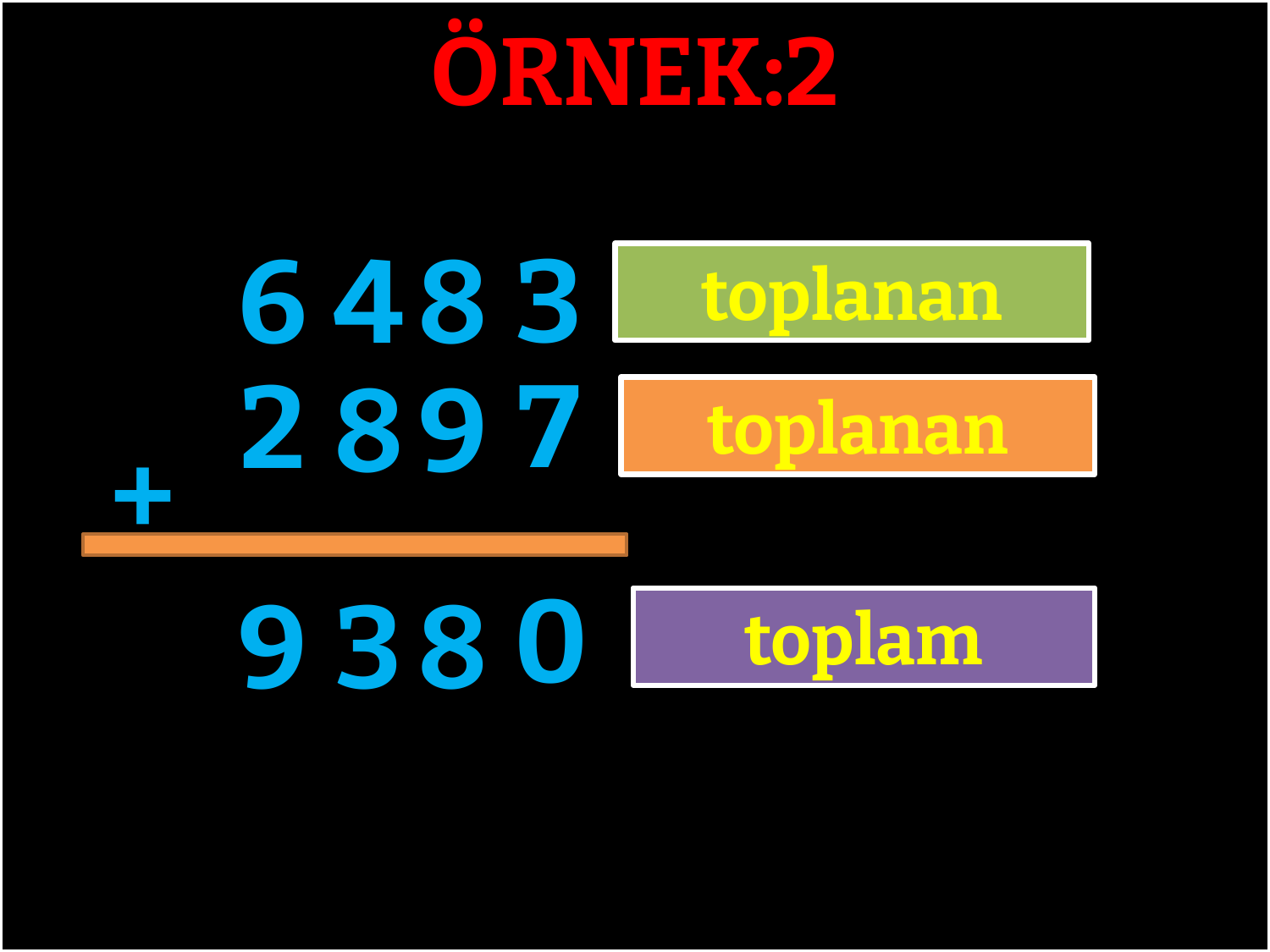

ÖRNEK:2
3
6
4
8
toplanan
#
7
2
8
9
toplanan
+

0
9
3
8
toplam